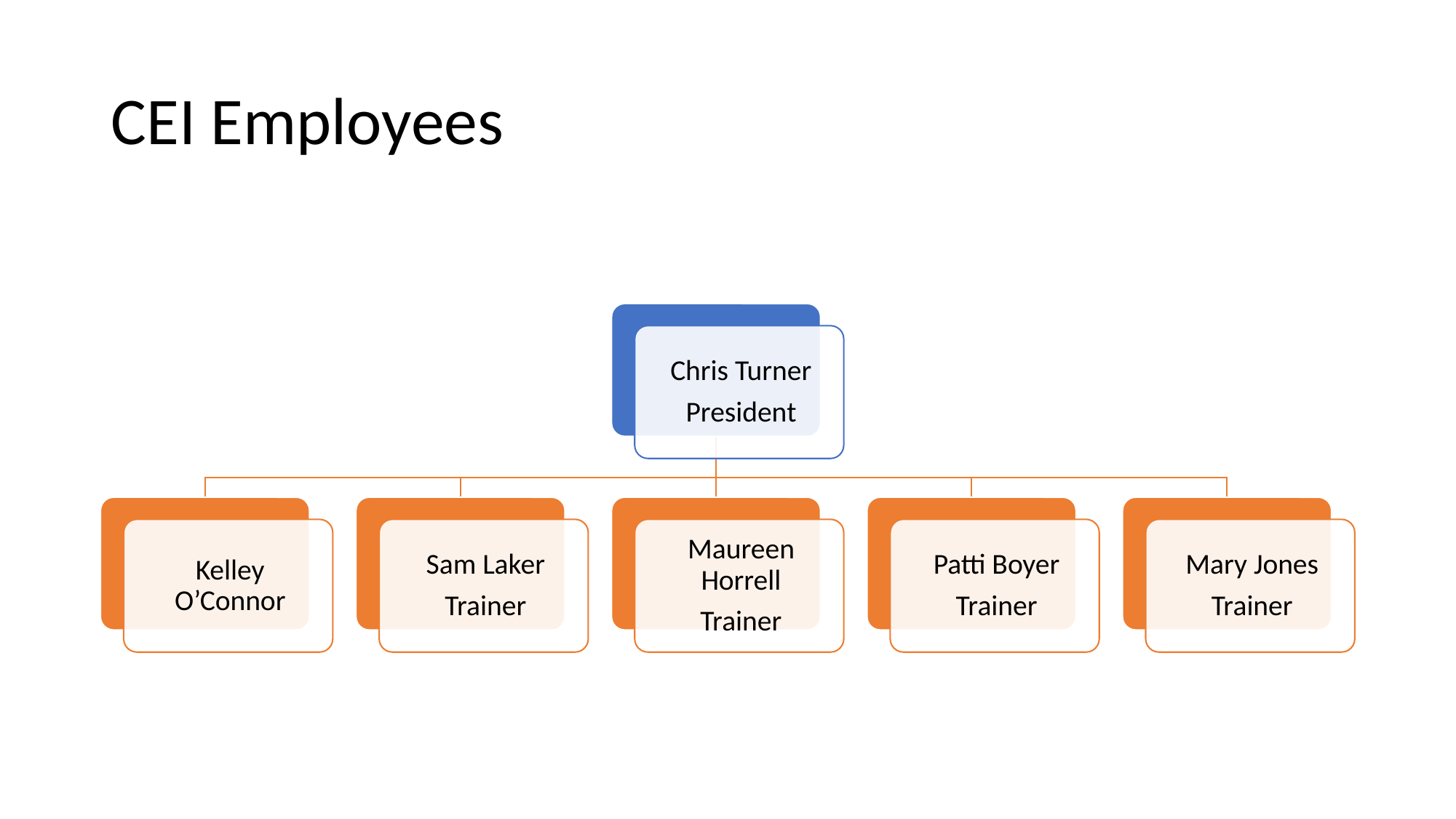

# CEI Employees
Chris Turner
President
Kelley O’Connor
Sam Laker
Trainer
Maureen Horrell
Trainer
Patti Boyer
Trainer
Mary Jones
Trainer